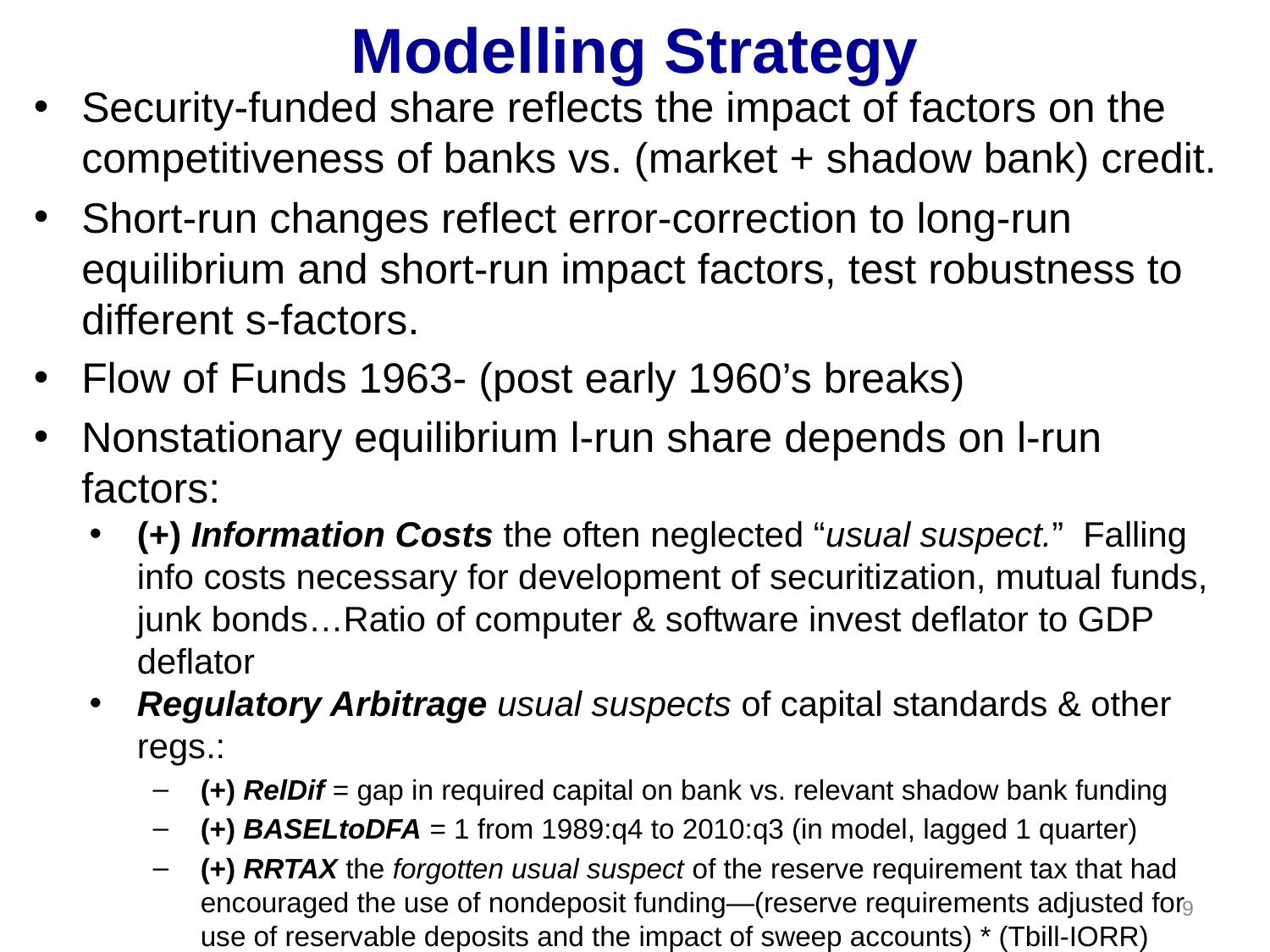

# Modelling Strategy
Security-funded share reflects the impact of factors on the competitiveness of banks vs. (market + shadow bank) credit.
Short-run changes reflect error-correction to long-run equilibrium and short-run impact factors, test robustness to different s-factors.
Flow of Funds 1963- (post early 1960’s breaks)
Nonstationary equilibrium l-run share depends on l-run factors:
(+) Information Costs the often neglected “usual suspect.”  Falling info costs necessary for development of securitization, mutual funds, junk bonds…Ratio of computer & software invest deflator to GDP deflator
Regulatory Arbitrage usual suspects of capital standards & other regs.:
(+) RelDif = gap in required capital on bank vs. relevant shadow bank funding
(+) BASELtoDFA = 1 from 1989:q4 to 2010:q3 (in model, lagged 1 quarter)
(+) RRTAX the forgotten usual suspect of the reserve requirement tax that had encouraged the use of nondeposit funding—(reserve requirements adjusted for use of reservable deposits and the impact of sweep accounts) * (Tbill-IORR)
(+) MMMFMMDA = 1 from 1974:q2 to 1982Q4 between MMMFs permitted by SEC and banks allowed to offer MMDAs in 1982q4. Forgotten usual suspect of deregulation
No significant evidence of robust money targeting or distinct Basel 1 vs 2 effects
9